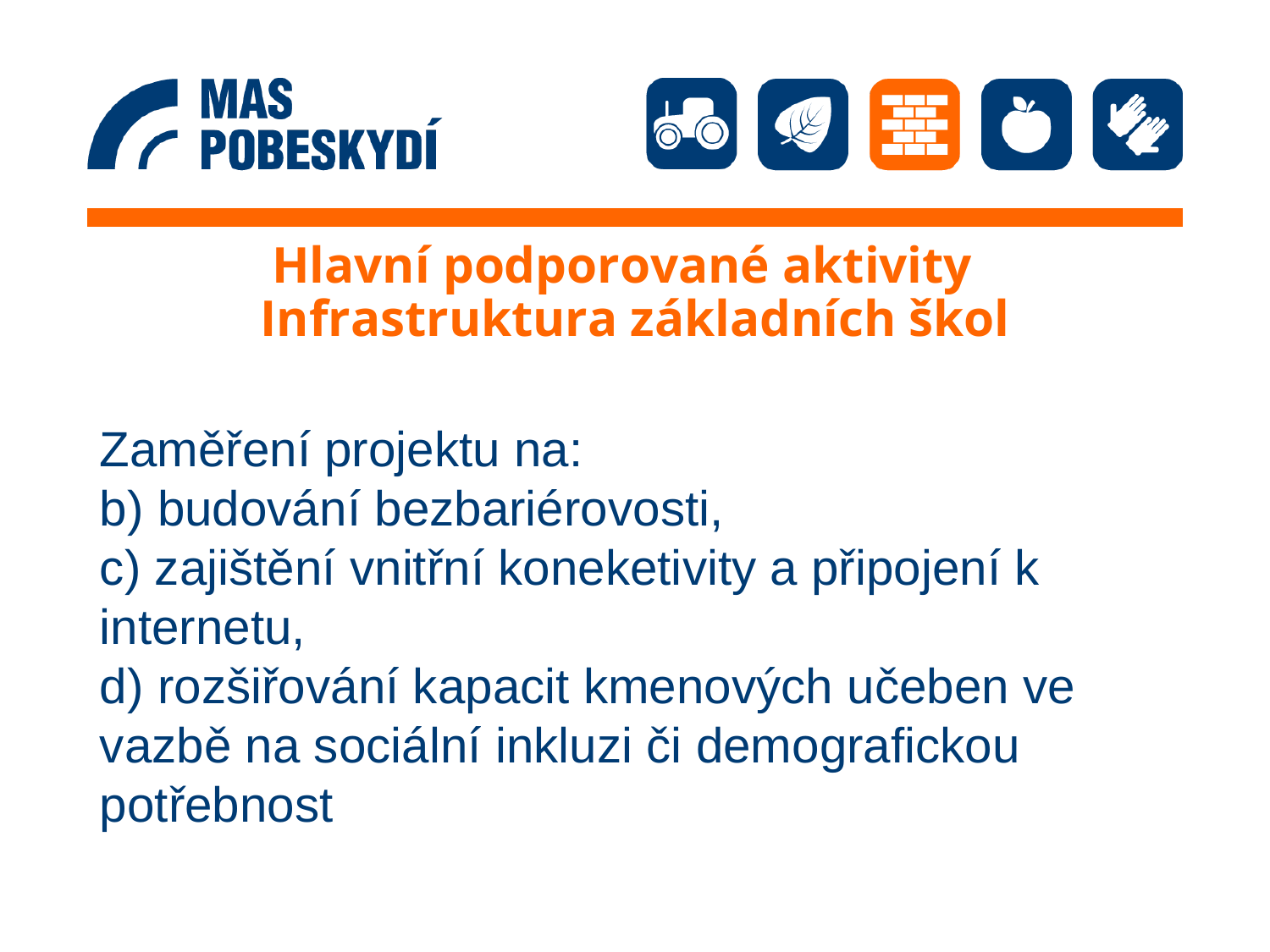

# Hlavní podporované aktivity Infrastruktura základních škol
Zaměření projektu na:
b) budování bezbariérovosti,
c) zajištění vnitřní koneketivity a připojení k internetu,
d) rozšiřování kapacit kmenových učeben ve vazbě na sociální inkluzi či demografickou potřebnost